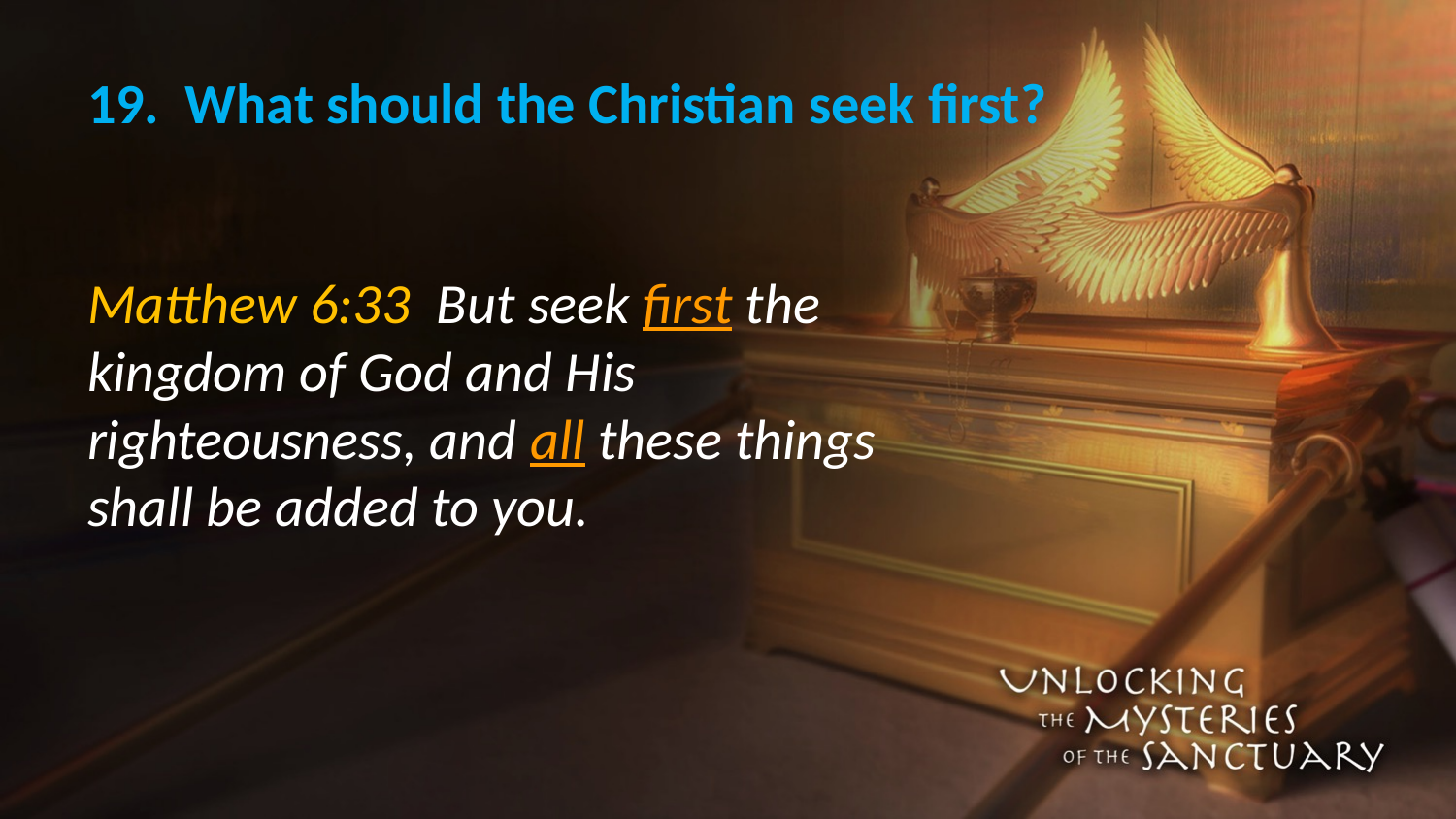

# 19.  What should the Christian seek first?

Matthew 6:33  But seek first the kingdom of God and His righteousness, and all these things shall be added to you.